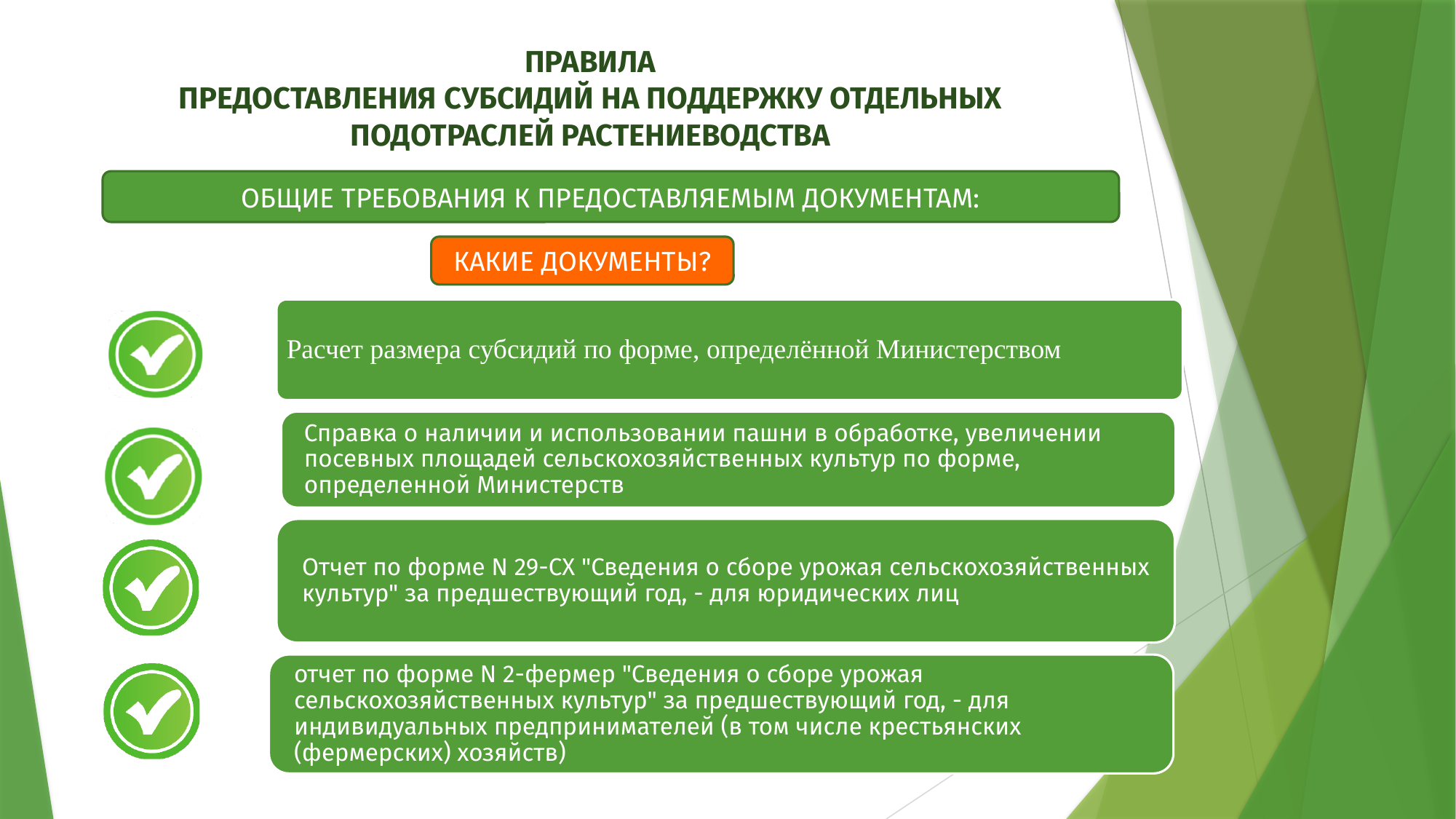

# ПРАВИЛА ПРЕДОСТАВЛЕНИЯ СУБСИДИЙ НА ПОДДЕРЖКУ ОТДЕЛЬНЫХ ПОДОТРАСЛЕЙ РАСТЕНИЕВОДСТВА
ОБЩИЕ ТРЕБОВАНИЯ К ПРЕДОСТАВЛЯЕМЫМ ДОКУМЕНТАМ:
КАКИЕ ДОКУМЕНТЫ?
Расчет размера субсидий по форме, определённой Министерством
Справка о наличии и использовании пашни в обработке, увеличении посевных площадей сельскохозяйственных культур по форме, определенной Министерств
Отчет по форме N 29-СХ "Сведения о сборе урожая сельскохозяйственных культур" за предшествующий год, - для юридических лиц
отчет по форме N 2-фермер "Сведения о сборе урожая сельскохозяйственных культур" за предшествующий год, - для индивидуальных предпринимателей (в том числе крестьянских (фермерских) хозяйств)